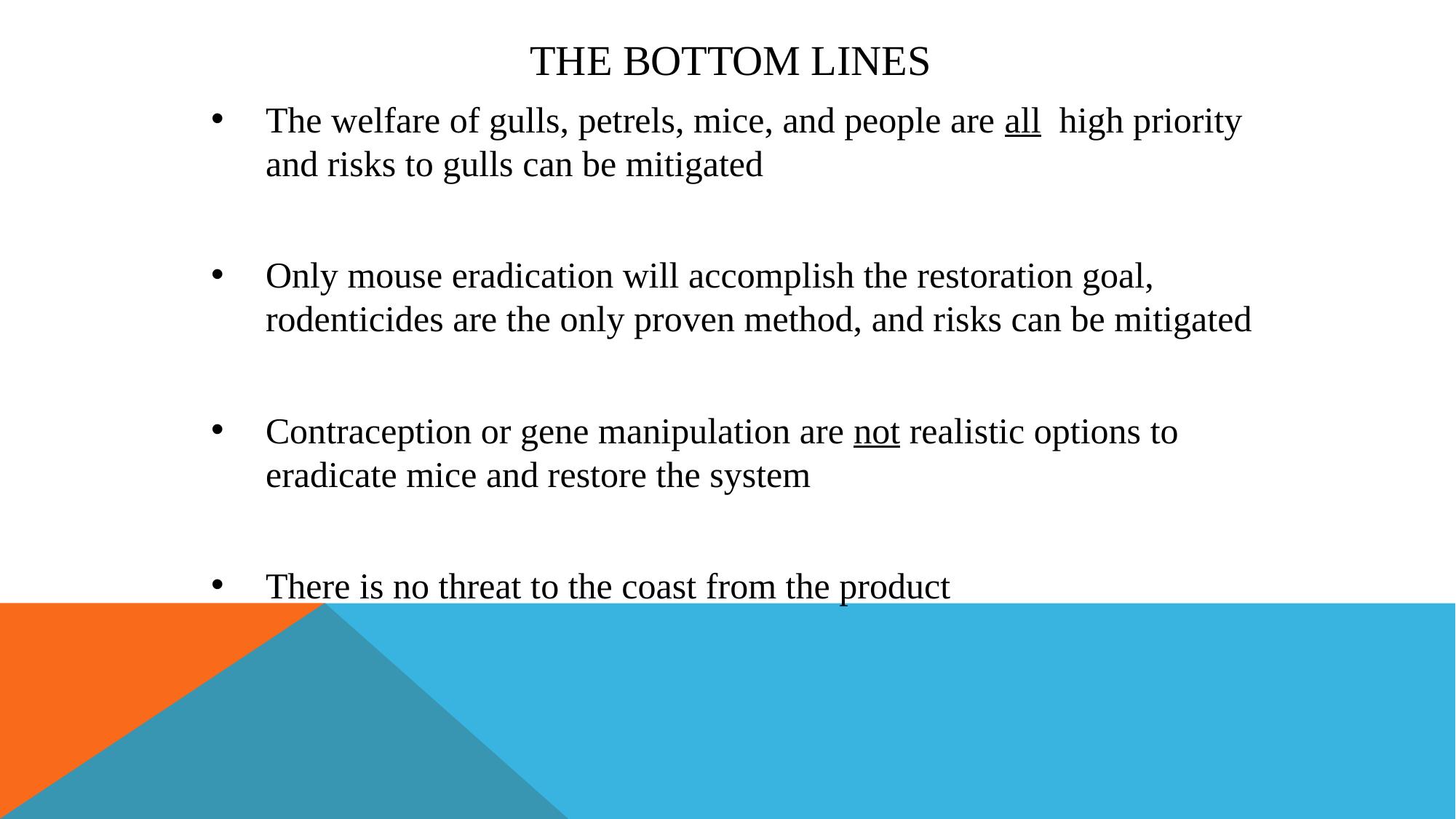

# The bottom lines
The welfare of gulls, petrels, mice, and people are all  high priority and risks to gulls can be mitigated

Only mouse eradication will accomplish the restoration goal,  rodenticides are the only proven method, and risks can be mitigated

Contraception or gene manipulation are not realistic options to eradicate mice and restore the system

There is no threat to the coast from the product